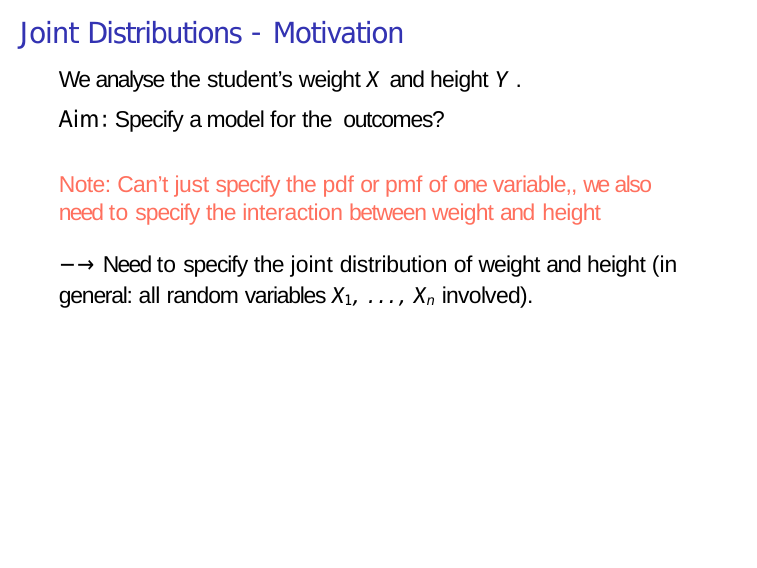

# Joint Distributions - Motivation
We analyse the student’s weight X and height Y .
Aim: Specify a model for the outcomes?

Note: Can’t just specify the pdf or pmf of one variable,, we also  need to specify the interaction between weight and height

−→ Need to specify the joint distribution of weight and height (in  general: all random variables X1, . . . , Xn involved).